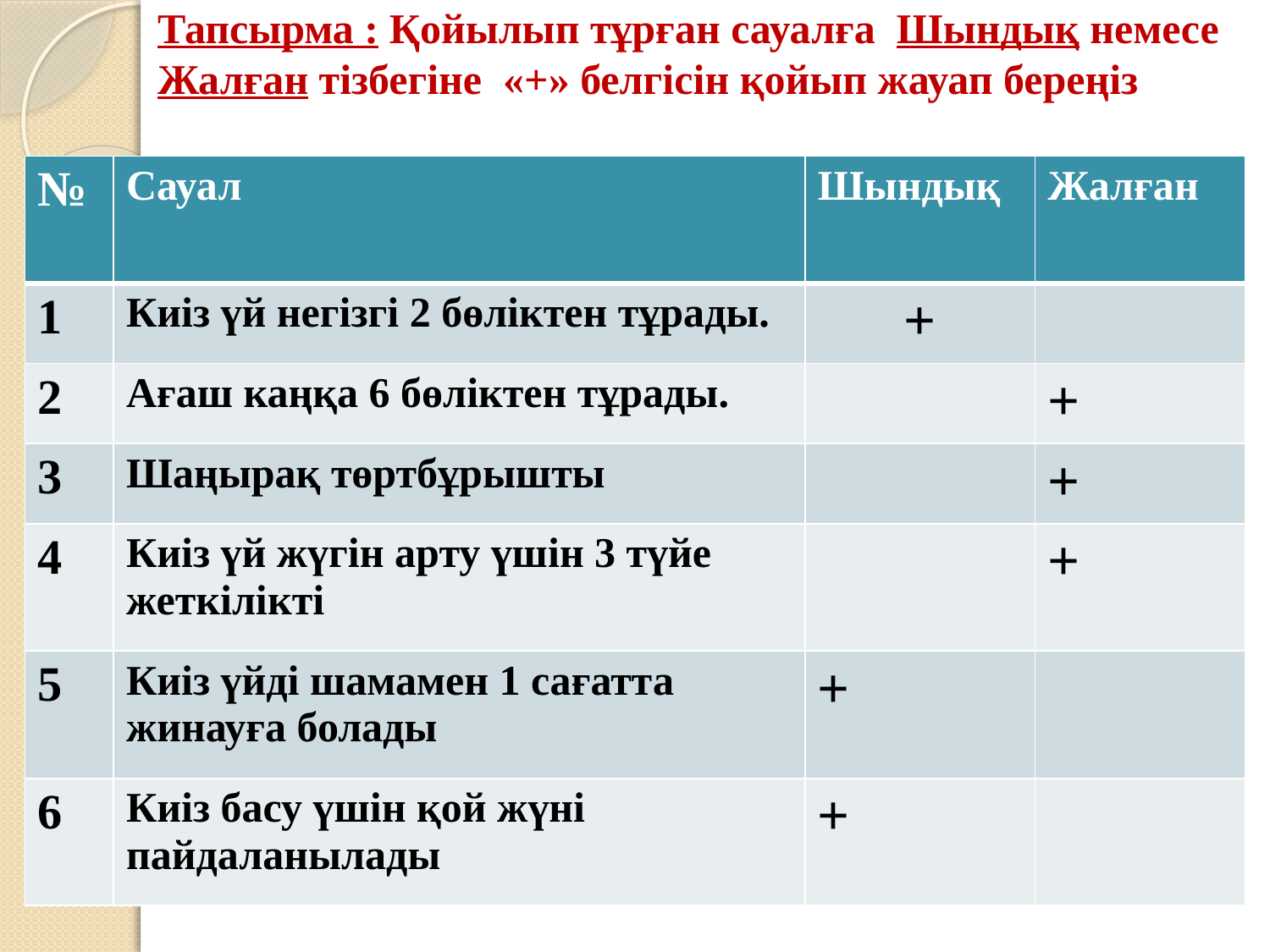

# Тапсырма : Қойылып тұрған сауалға  Шындық немесе Жалған тізбегіне  «+» белгісін қойып жауап береңіз
| № | Сауал | Шындық | Жалған |
| --- | --- | --- | --- |
| 1 | Киіз үй негізгі 2 бөліктен тұрады. | + |  |
| 2 | Ағаш каңқа 6 бөліктен тұрады. |  | + |
| 3 | Шаңырақ төртбұрышты |  | + |
| 4 | Киіз үй жүгін арту үшін 3 түйе жеткілікті |  | + |
| 5 | Киіз үйді шамамен 1 сағатта жинауға болады | + |  |
| 6 | Киіз басу үшін қой жүні пайдаланылады | + |  |